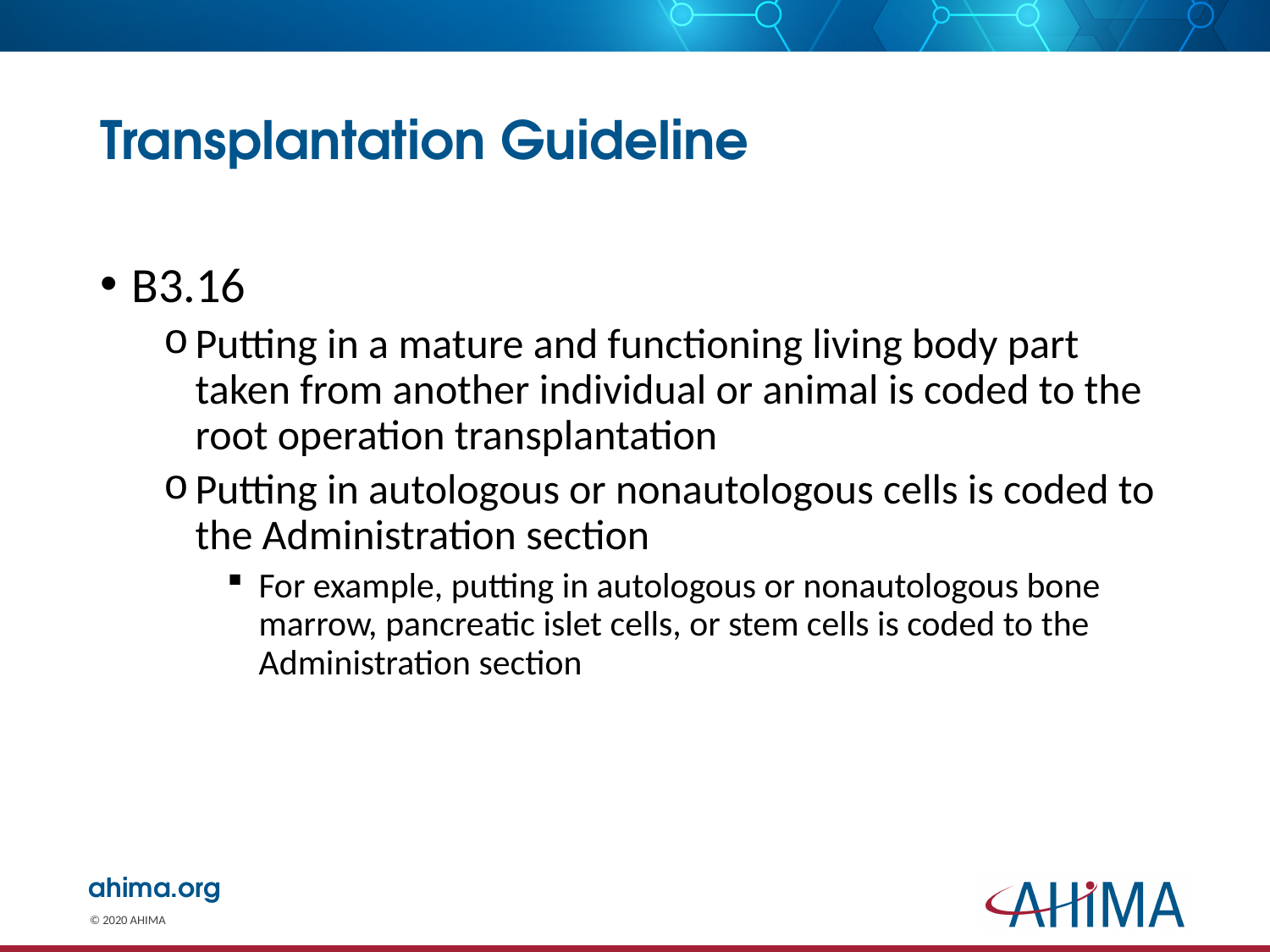

# Transplantation Guideline
B3.16
Putting in a mature and functioning living body part taken from another individual or animal is coded to the root operation transplantation
Putting in autologous or nonautologous cells is coded to the Administration section
For example, putting in autologous or nonautologous bone marrow, pancreatic islet cells, or stem cells is coded to the Administration section